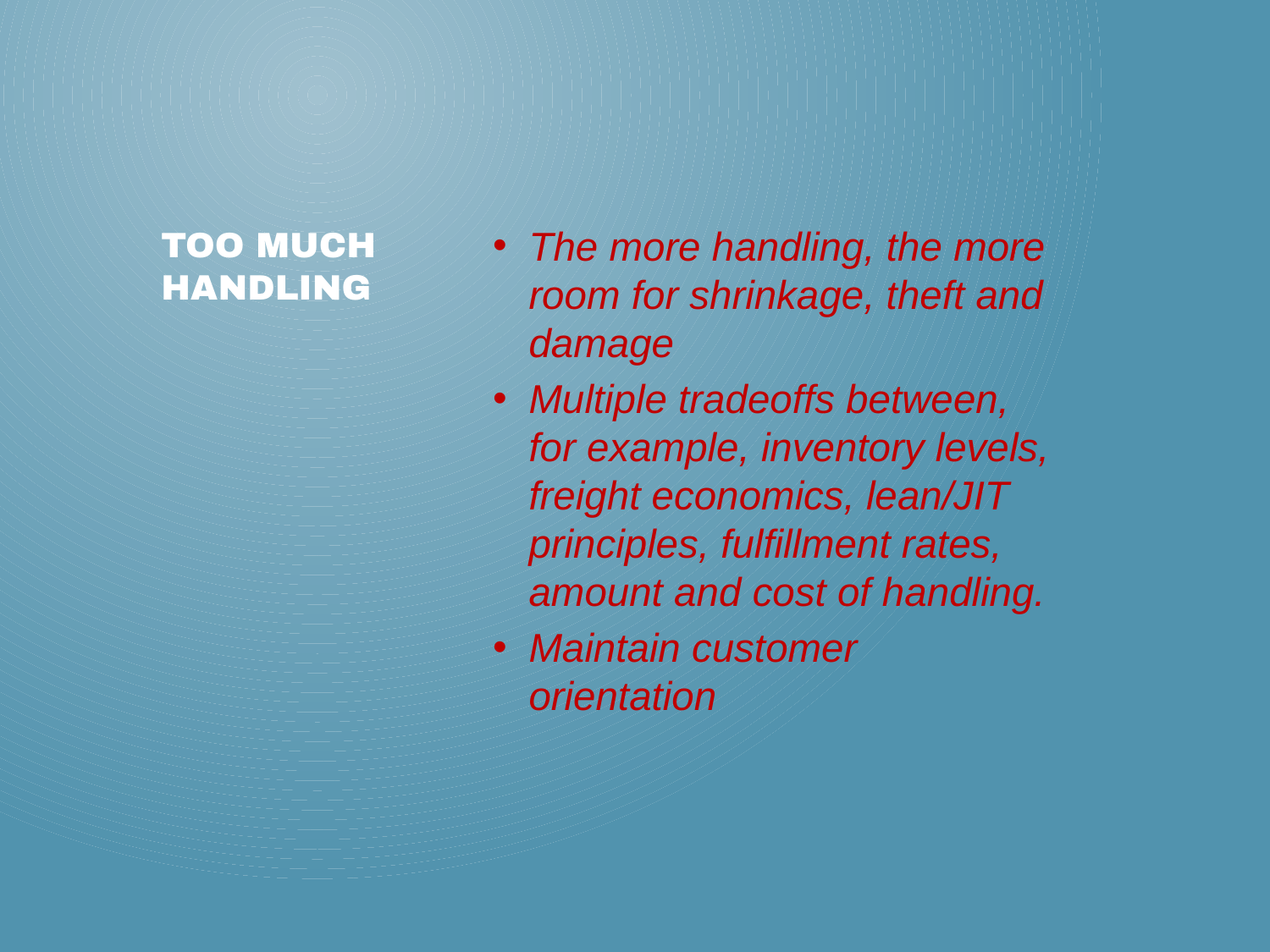

The more handling, the more room for shrinkage, theft and damage
Multiple tradeoffs between, for example, inventory levels, freight economics, lean/JIT principles, fulfillment rates, amount and cost of handling.
Maintain customer orientation
# Too much handling